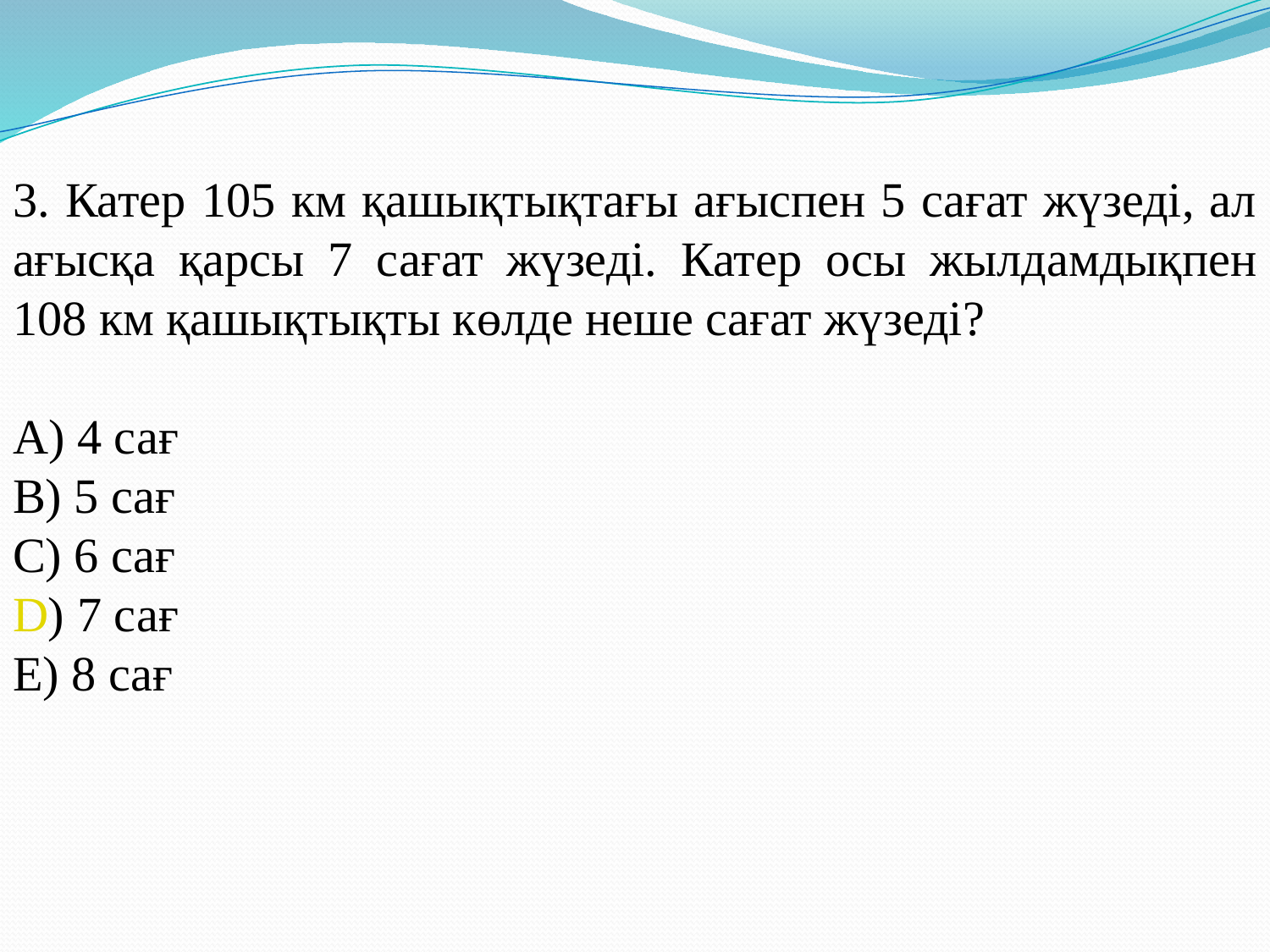

3. Катер 105 км қашықтықтағы ағыспен 5 сағат жүзеді, ал ағысқа қарсы 7 сағат жүзеді. Катер осы жылдамдықпен 108 км қашықтықты көлде неше сағат жүзеді?

А) 4 сағ
В) 5 сағ
С) 6 сағ
D) 7 сағ
Е) 8 сағ